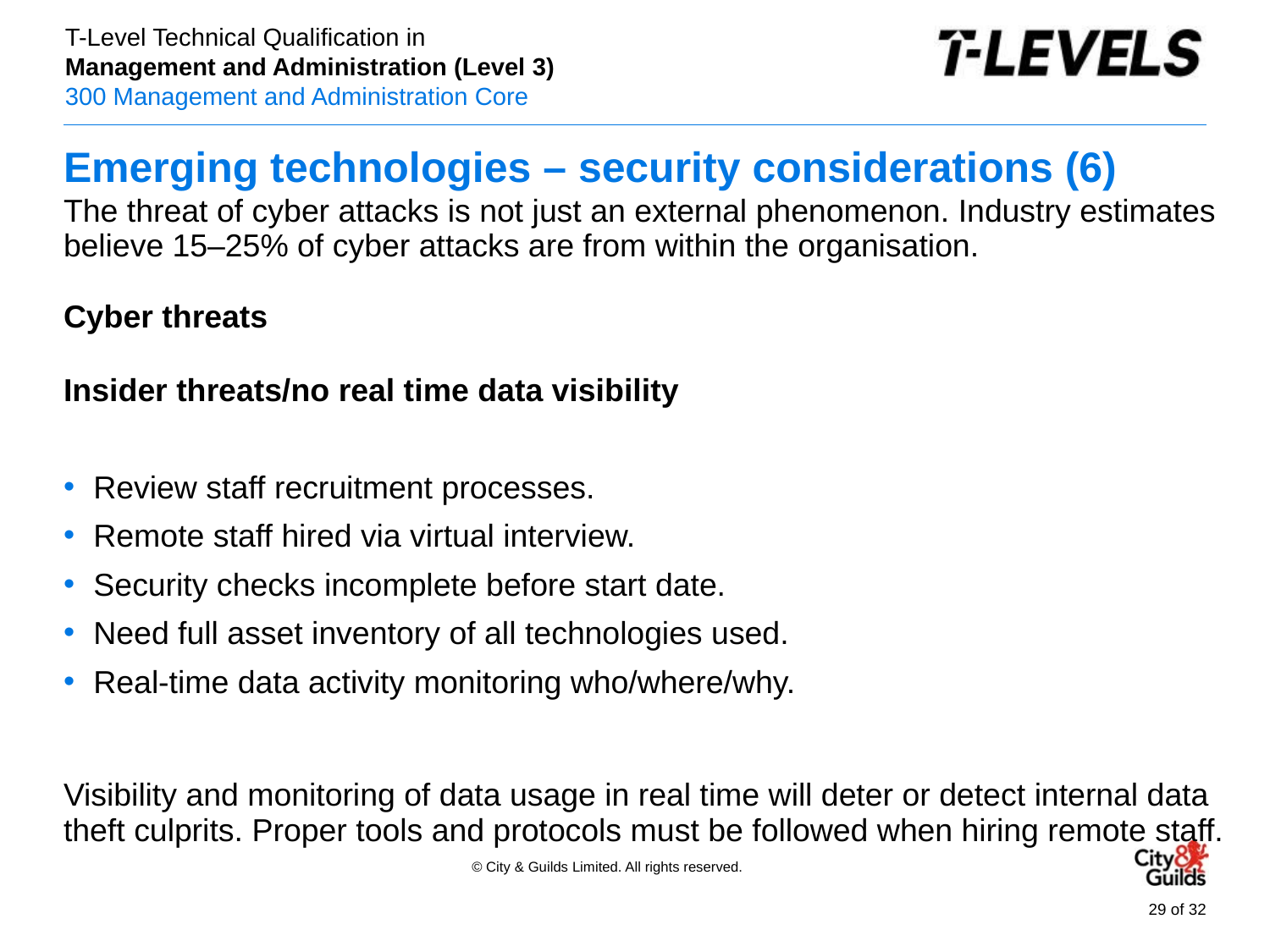

# Emerging technologies – security considerations (6)
The threat of cyber attacks is not just an external phenomenon. Industry estimates
believe 15–25% of cyber attacks are from within the organisation.

Cyber threats

Insider threats/no real time data visibility

Review staff recruitment processes.
Remote staff hired via virtual interview.
Security checks incomplete before start date.
Need full asset inventory of all technologies used.
Real-time data activity monitoring who/where/why.

Visibility and monitoring of data usage in real time will deter or detect internal data theft culprits. Proper tools and protocols must be followed when hiring remote staff.